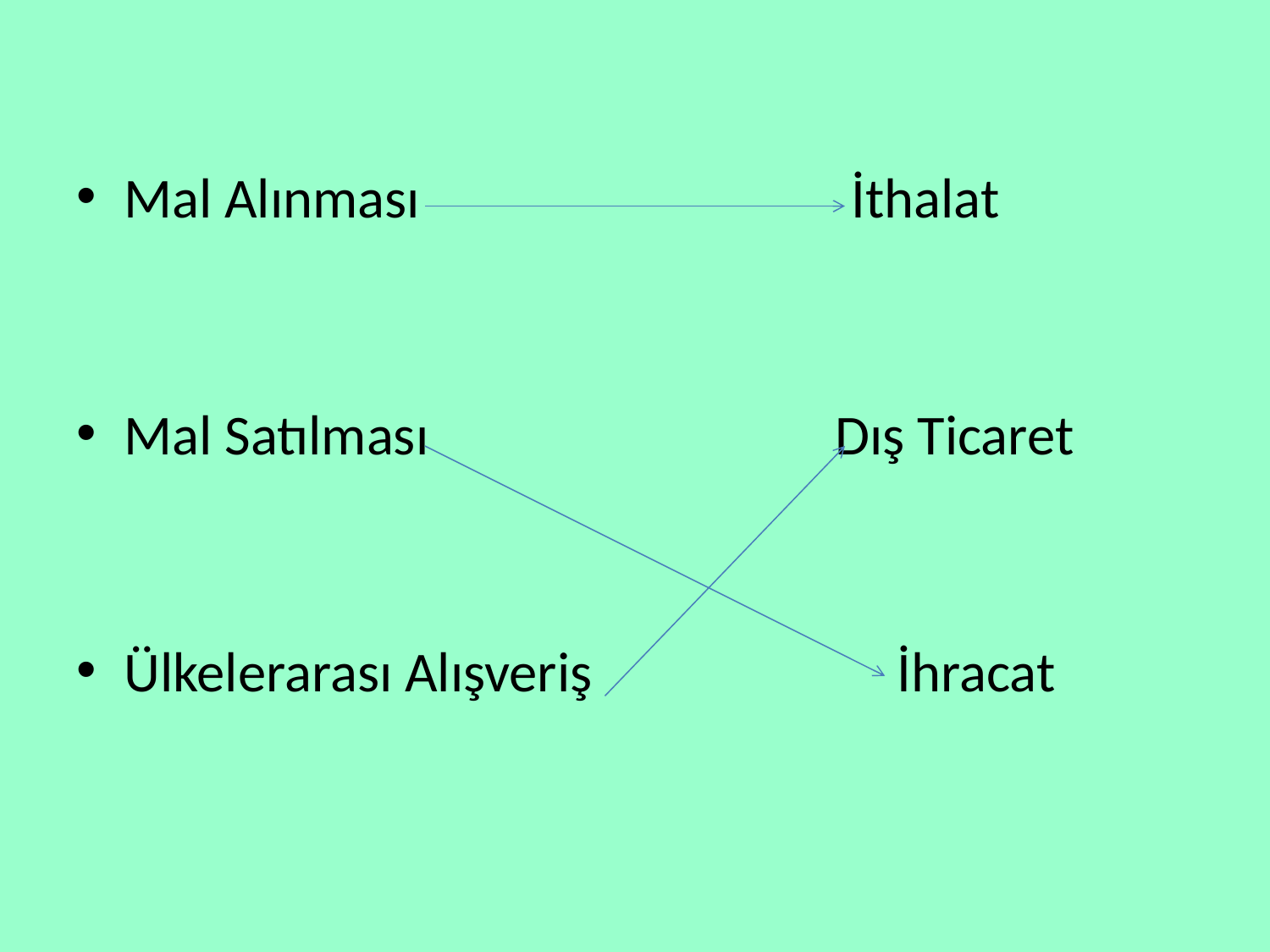

Mal Alınması                                  İthalat

Mal Satılması                                Dış Ticaret

Ülkelerarası Alışveriş                        İhracat